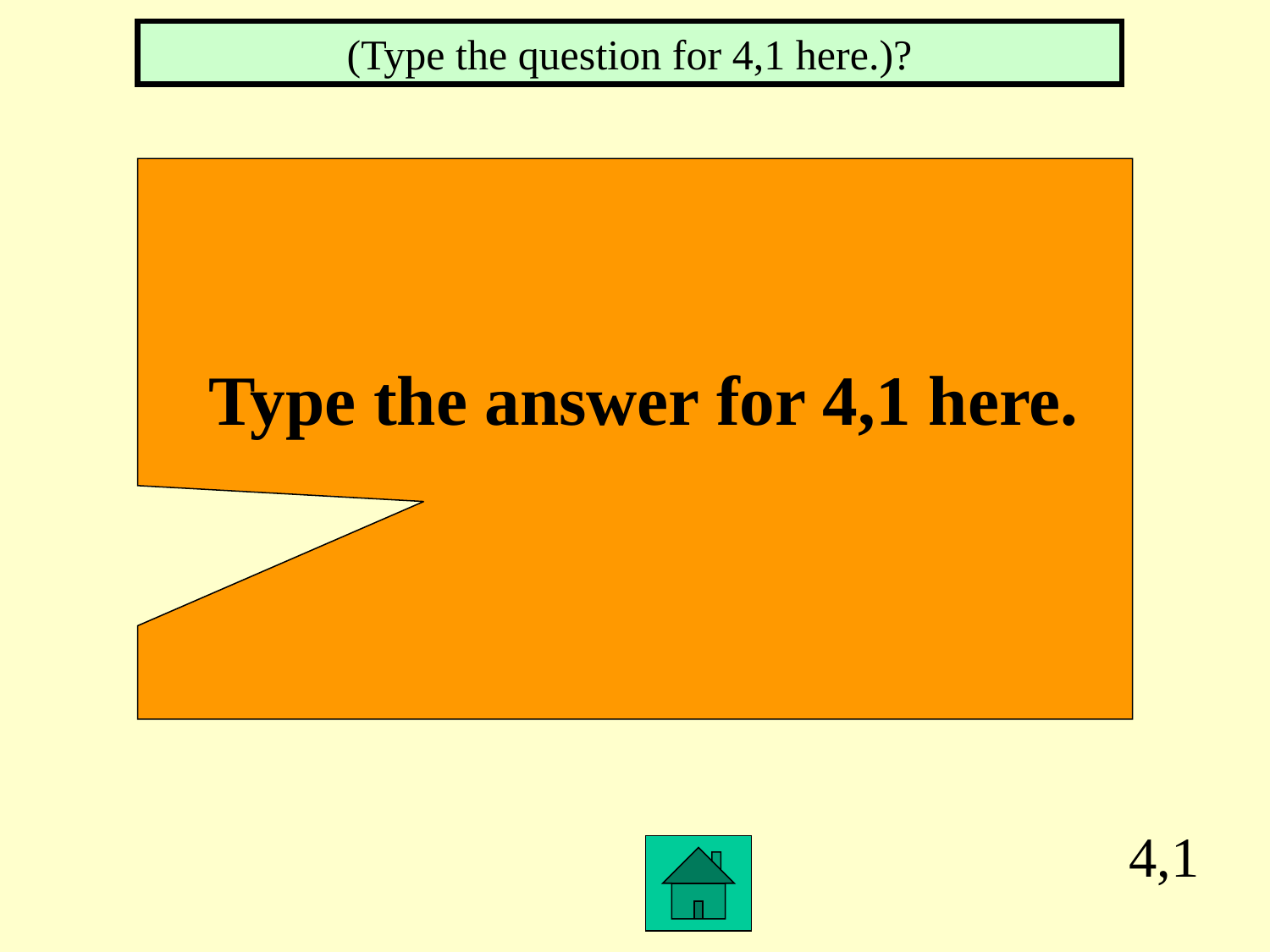

(Type the question for 4,1 here.)?
 Type the answer for 4,1 here.

4,1